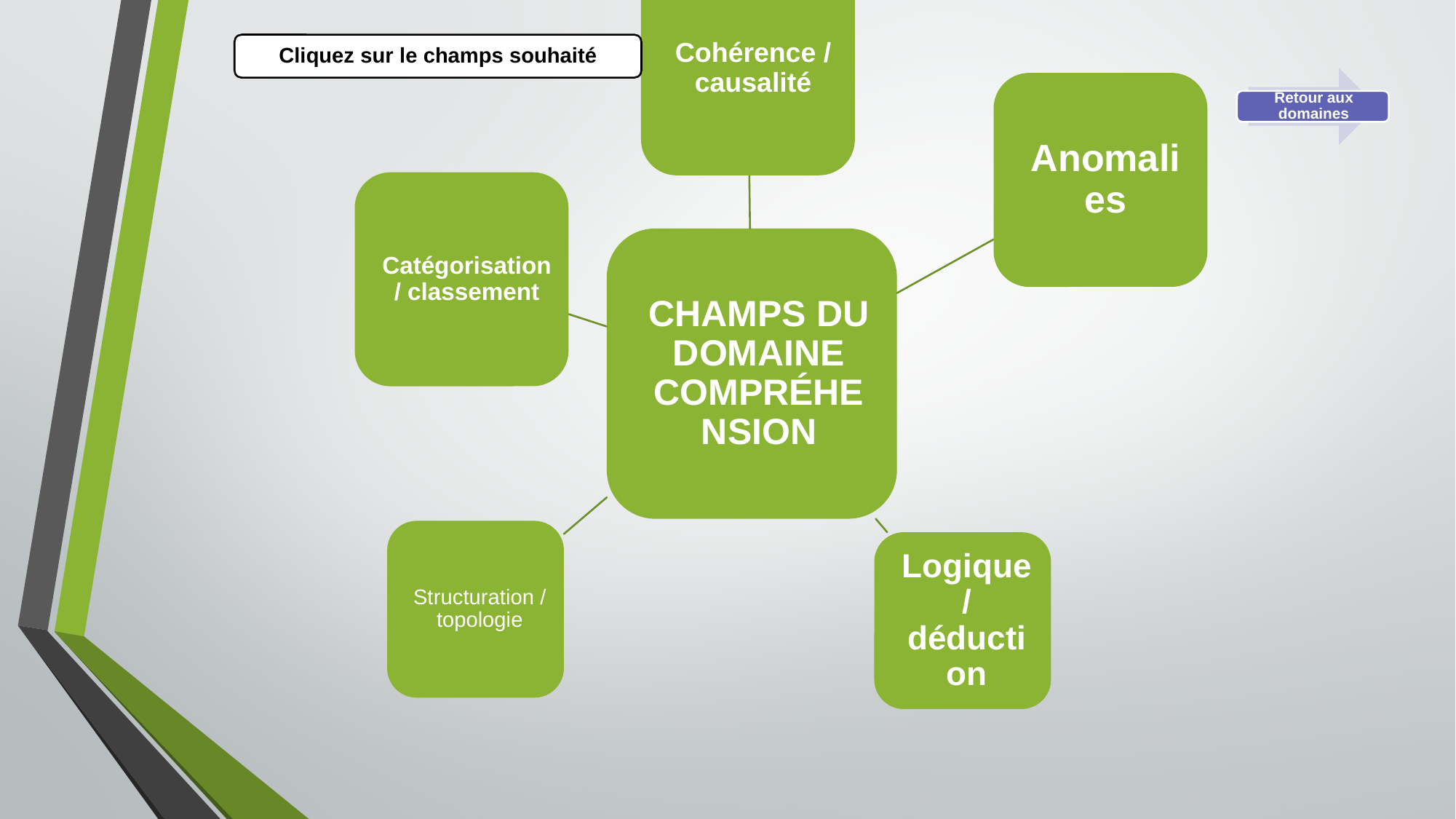

Champs du domaine compréhension
Cohérence / causalité
Anomalies
Logique / déduction
Structuration / topologie
Catégorisation / classement

Cliquez sur le champs souhaité
Retour aux domaines